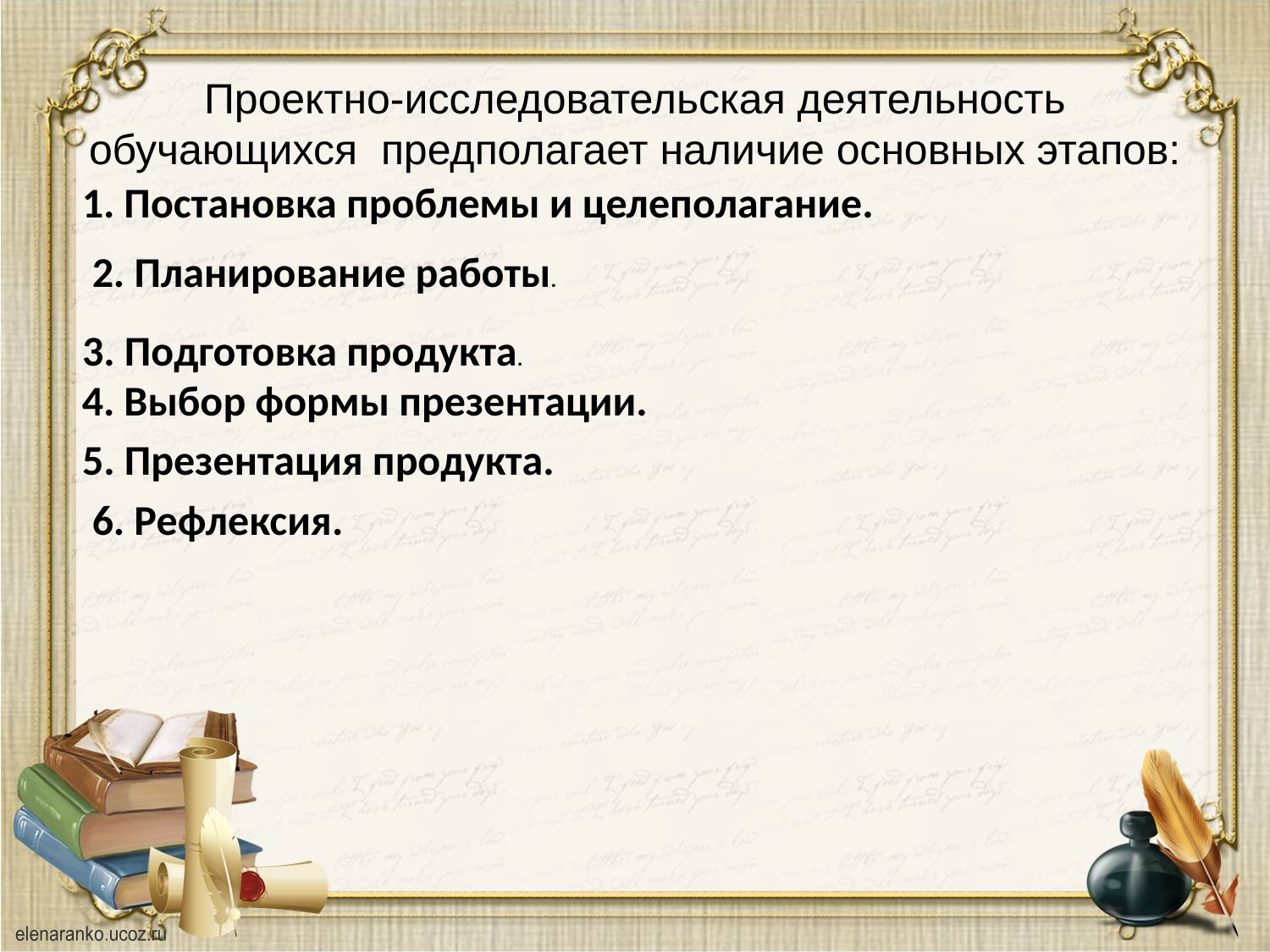

# Проектно-исследовательская деятельность обучающихся  предполагает наличие основных этапов:
1. Постановка проблемы и целеполагание.
2. Планирование работы.
3. Подготовка продукта.
4. Выбор формы презентации.
5. Презентация продукта.
6. Рефлексия.